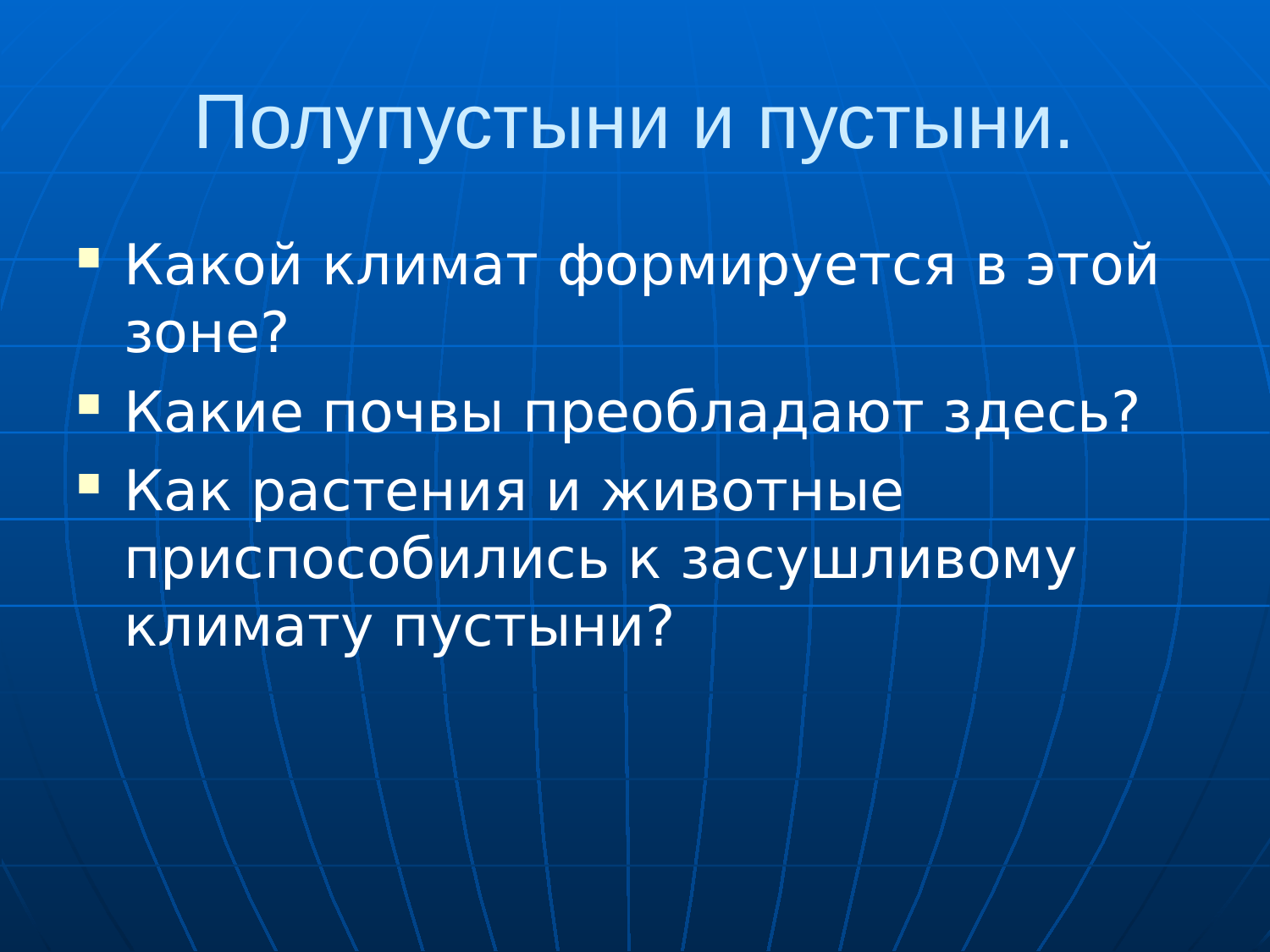

# Полупустыни и пустыни.
Какой климат формируется в этой зоне?
Какие почвы преобладают здесь?
Как растения и животные приспособились к засушливому климату пустыни?